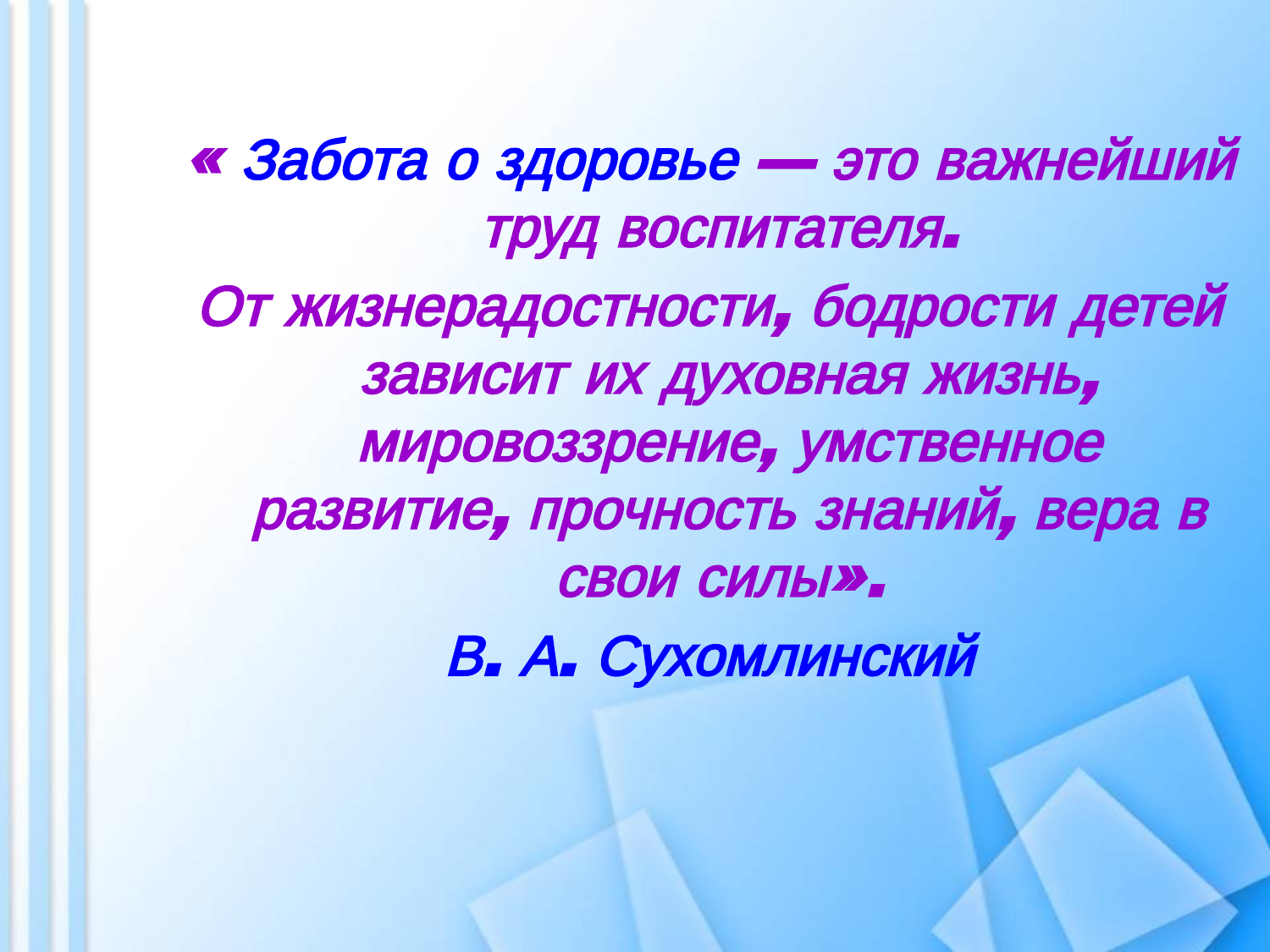

« Забота о здоровье — это важнейший труд воспитателя.
От жизнерадостности, бодрости детей зависит их духовная жизнь, мировоззрение, умственное развитие, прочность знаний, вера в свои силы».
В. А. Сухомлинский